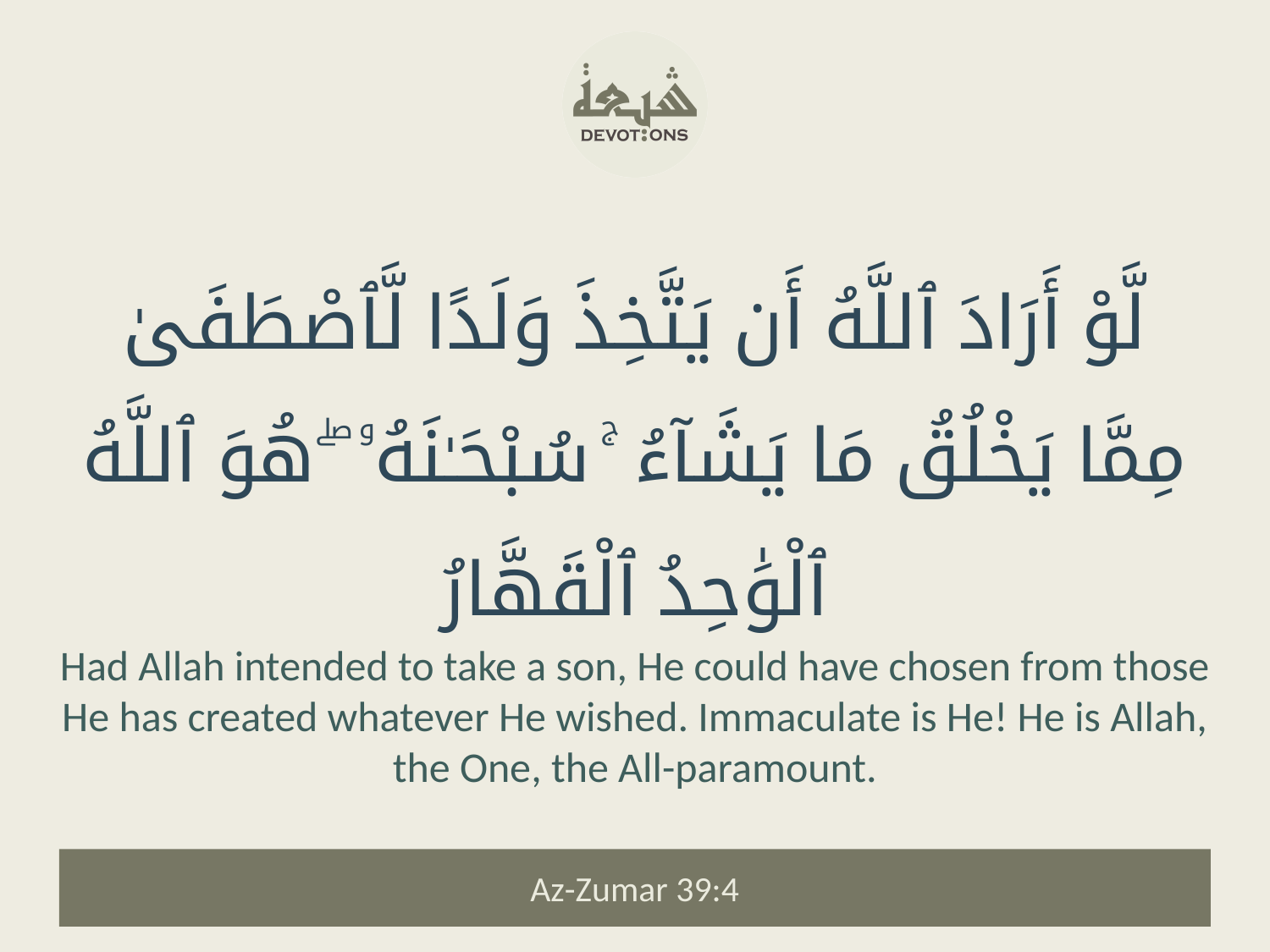

لَّوْ أَرَادَ ٱللَّهُ أَن يَتَّخِذَ وَلَدًا لَّٱصْطَفَىٰ مِمَّا يَخْلُقُ مَا يَشَآءُ ۚ سُبْحَـٰنَهُۥ ۖ هُوَ ٱللَّهُ ٱلْوَٰحِدُ ٱلْقَهَّارُ
Had Allah intended to take a son, He could have chosen from those He has created whatever He wished. Immaculate is He! He is Allah, the One, the All-paramount.
Az-Zumar 39:4